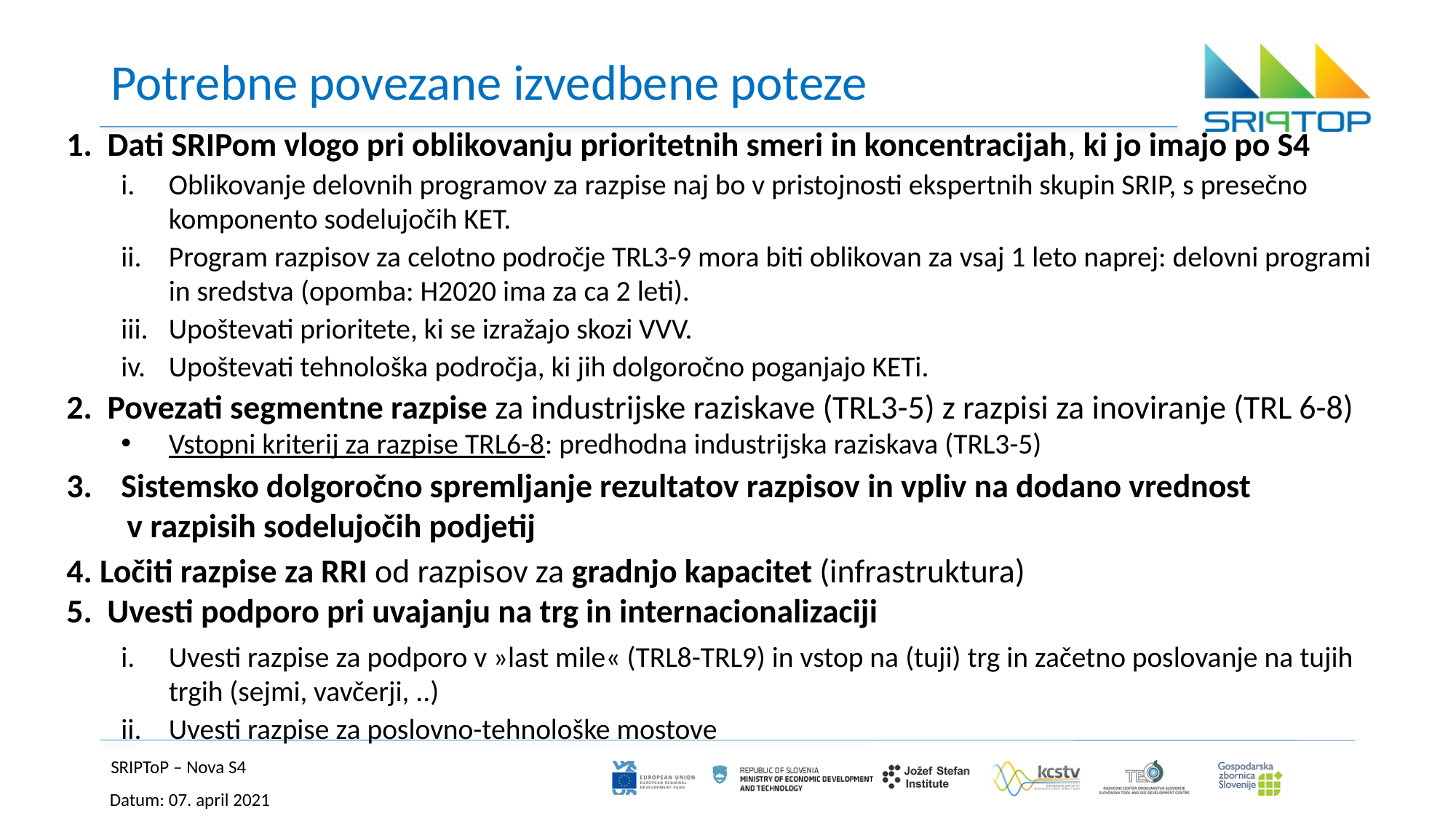

# Potrebne povezane izvedbene poteze
Dati SRIPom vlogo pri oblikovanju prioritetnih smeri in koncentracijah, ki jo imajo po S4
Oblikovanje delovnih programov za razpise naj bo v pristojnosti ekspertnih skupin SRIP, s presečno komponento sodelujočih KET.
Program razpisov za celotno področje TRL3-9 mora biti oblikovan za vsaj 1 leto naprej: delovni programi in sredstva (opomba: H2020 ima za ca 2 leti).
Upoštevati prioritete, ki se izražajo skozi VVV.
Upoštevati tehnološka področja, ki jih dolgoročno poganjajo KETi.
Povezati segmentne razpise za industrijske raziskave (TRL3-5) z razpisi za inoviranje (TRL 6-8)
Vstopni kriterij za razpise TRL6-8: predhodna industrijska raziskava (TRL3-5)
Sistemsko dolgoročno spremljanje rezultatov razpisov in vpliv na dodano vrednost
 v razpisih sodelujočih podjetij
4. Ločiti razpise za RRI od razpisov za gradnjo kapacitet (infrastruktura)
5.  Uvesti podporo pri uvajanju na trg in internacionalizaciji
Uvesti razpise za podporo v »last mile« (TRL8-TRL9) in vstop na (tuji) trg in začetno poslovanje na tujih trgih (sejmi, vavčerji, ..)
Uvesti razpise za poslovno-tehnološke mostove